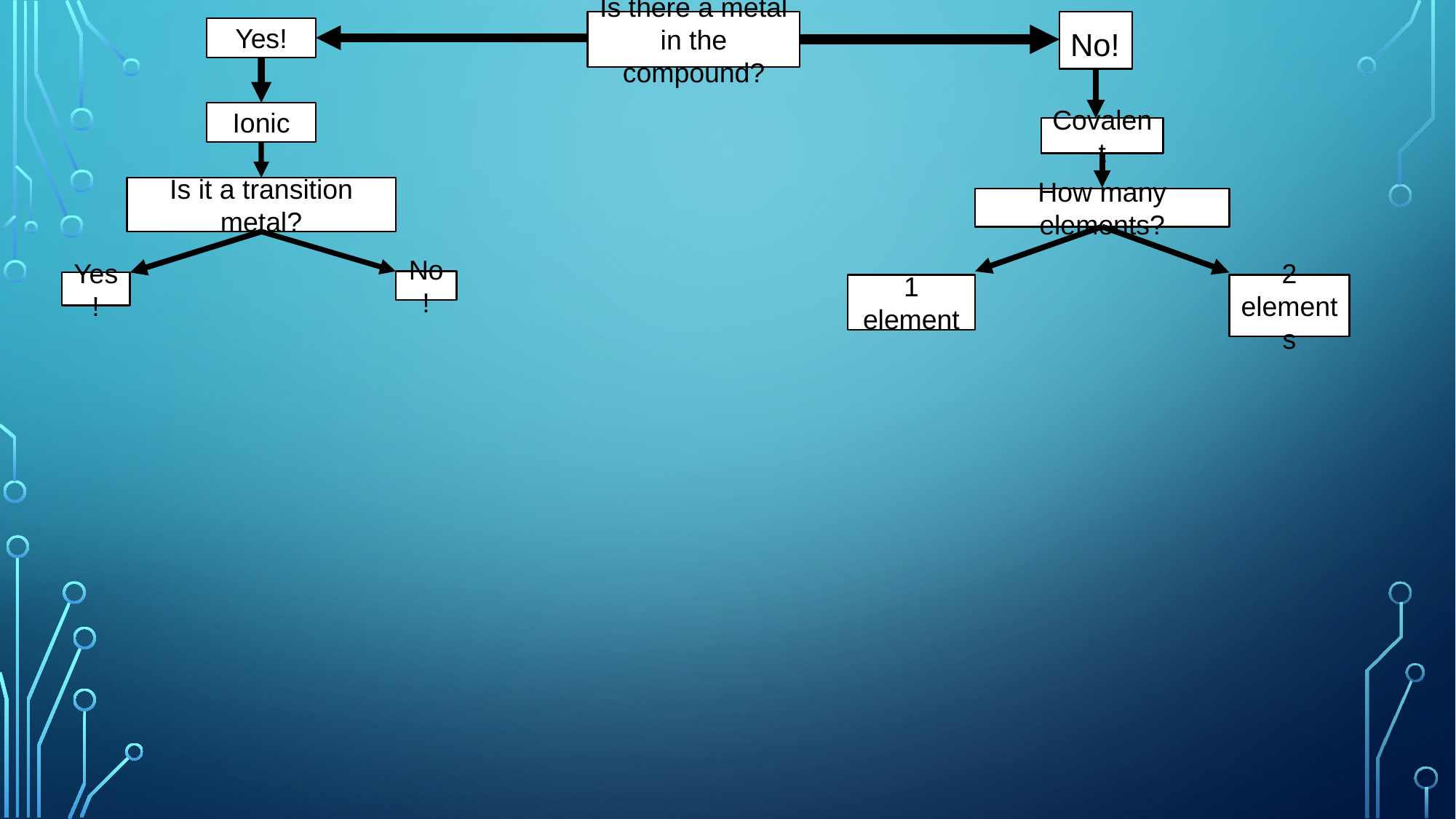

Is there a metal in the compound?
No!
Yes!
Ionic
Covalent
Is it a transition metal?
How many elements?
No!
Yes!
1 element
2 elements